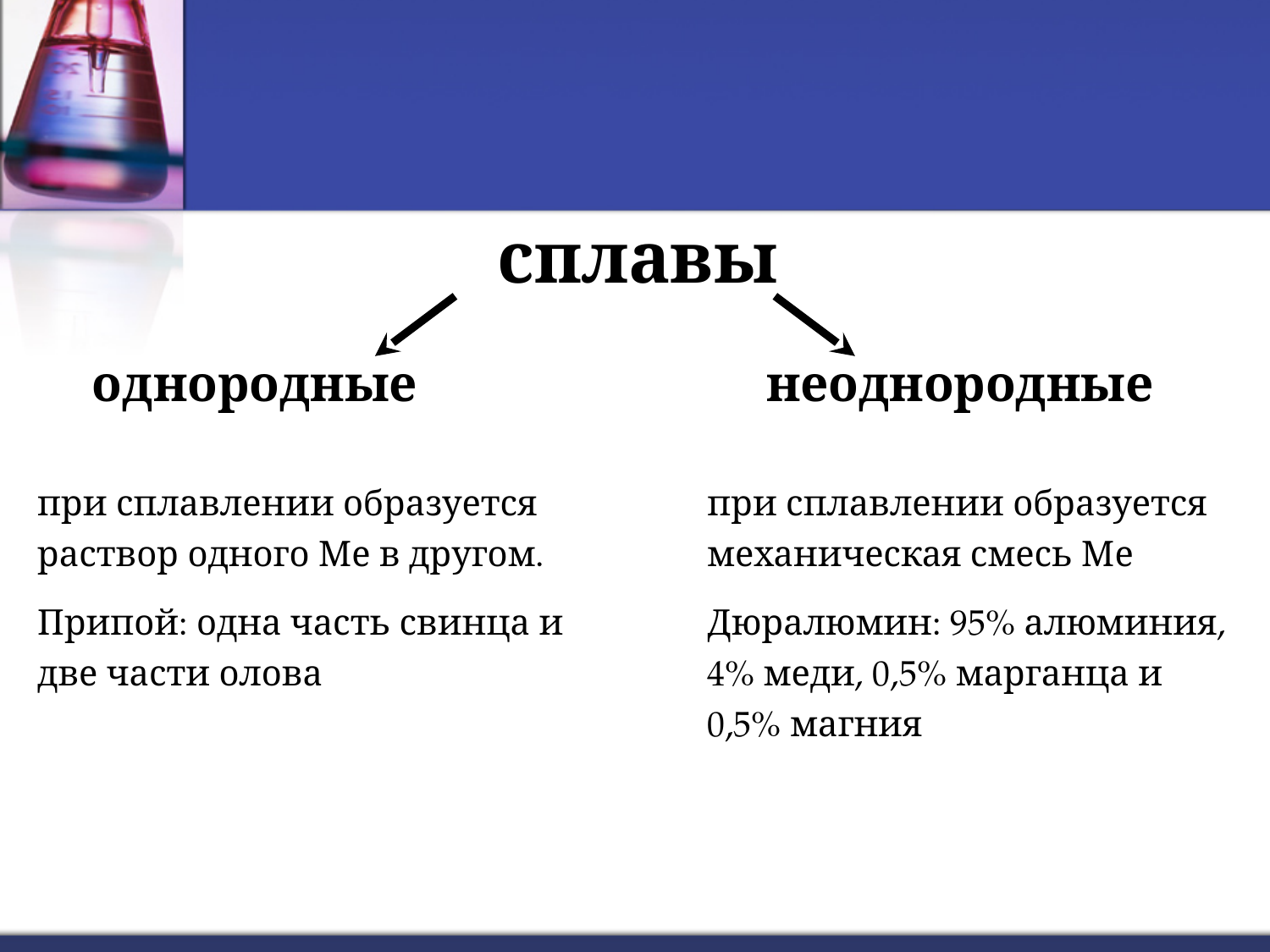

#
сплавы

однородные
неоднородные
при сплавлении образуется раствор одного Ме в другом.
Припой: одна часть свинца и две части олова
при сплавлении образуется механическая смесь Ме
Дюралюмин: 95% алюминия, 4% меди, 0,5% марганца и 0,5% магния